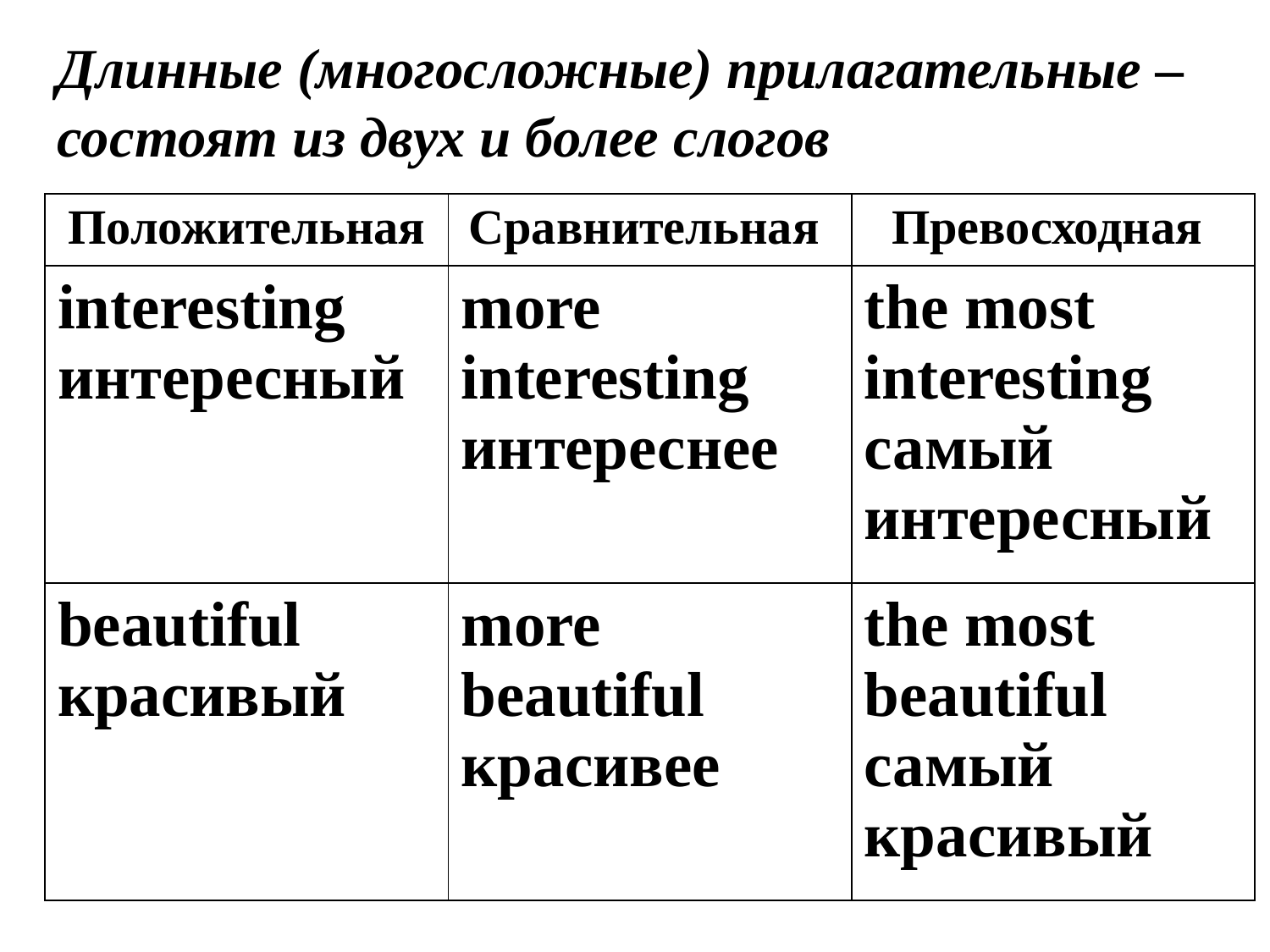

Длинные (многосложные) прилагательные – состоят из двух и более слогов
| Положительная | Сравнительная | Превосходная |
| --- | --- | --- |
| interesting интересный | more interesting интереснее | the most interesting самый интересный |
| beautiful красивый | more beautiful красивее | the most beautiful самый красивый |